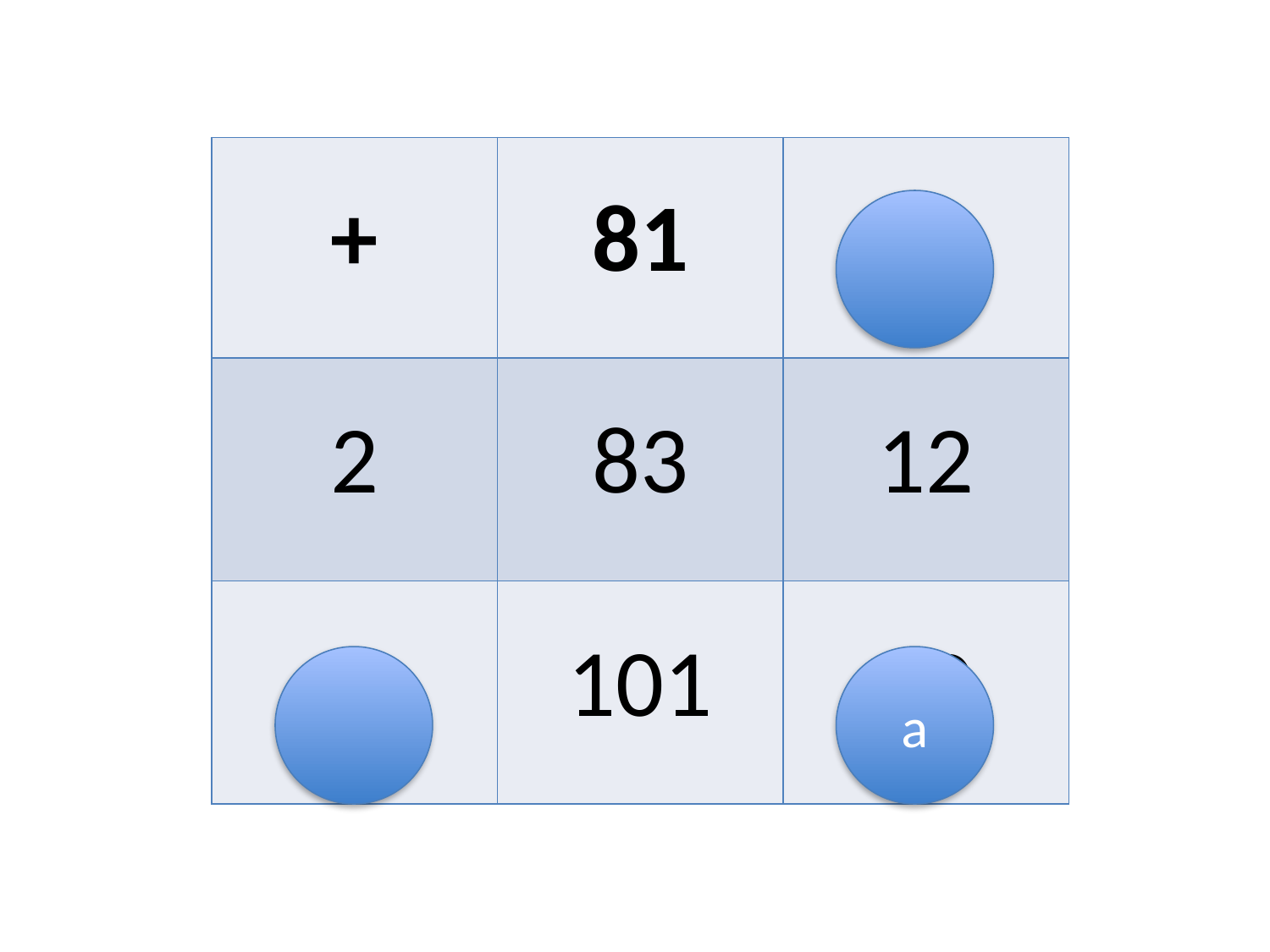

| + | 81 | 10 |
| --- | --- | --- |
| 2 | 83 | 12 |
| 20 | 101 | 30 |

a